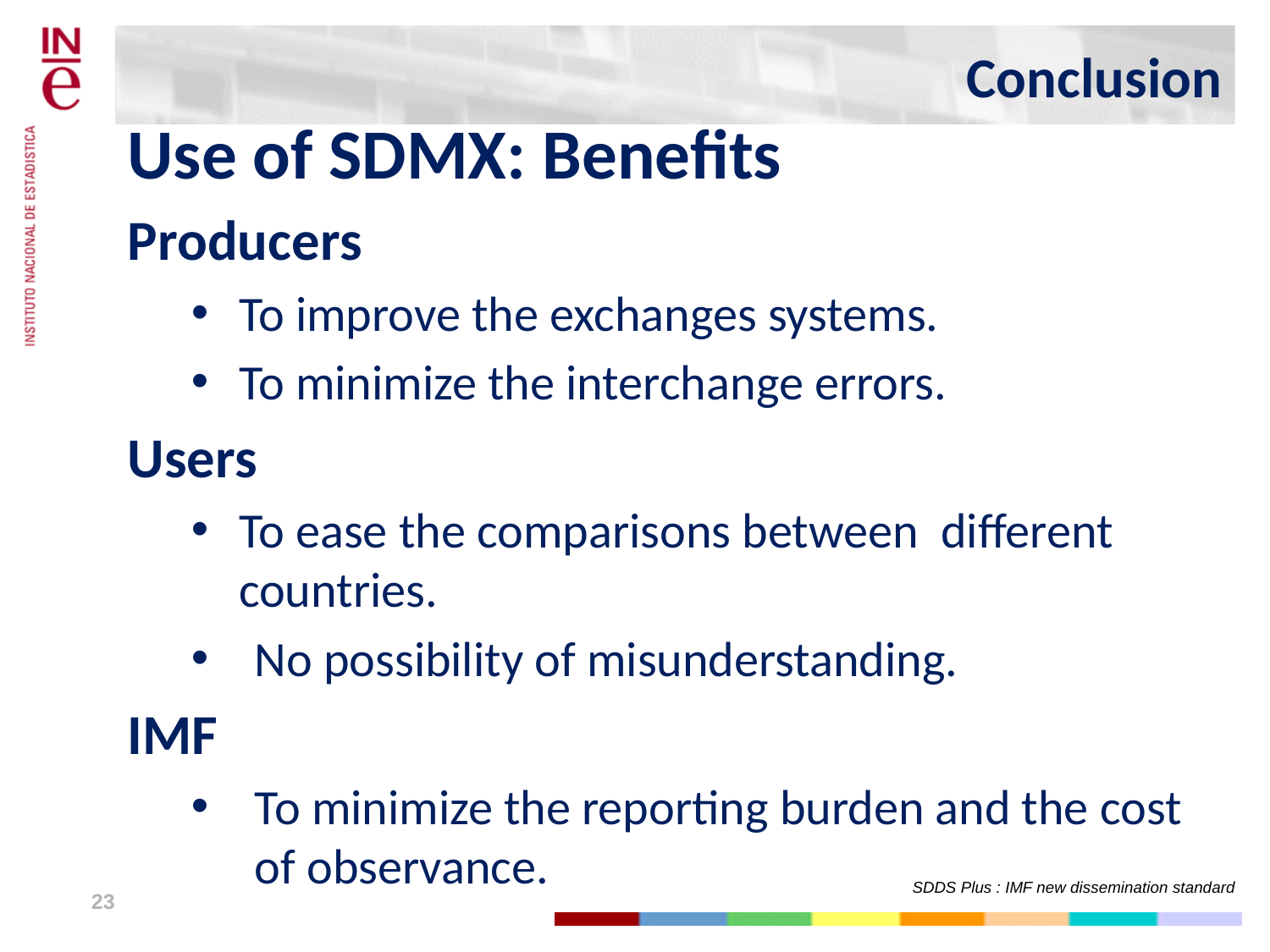

# Conclusion

Use of SDMX: Benefits
Producers
To improve the exchanges systems.
To minimize the interchange errors.
Users
To ease the comparisons between  different countries.
No possibility of misunderstanding.
IMF
To minimize the reporting burden and the cost of observance.
23